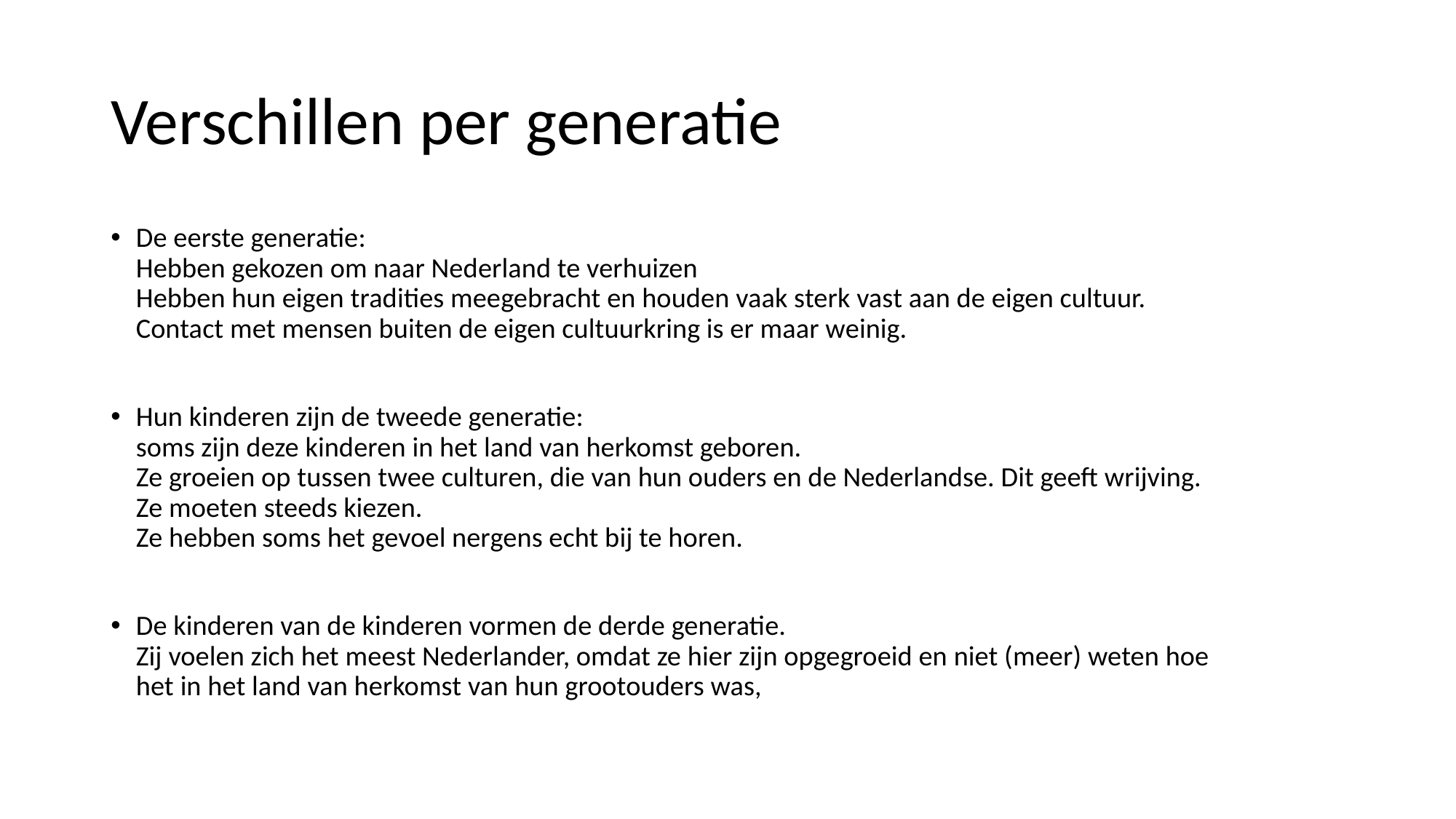

# Verschillen per generatie
De eerste generatie:
Hebben gekozen om naar Nederland te verhuizen
Hebben hun eigen tradities meegebracht en houden vaak sterk vast aan de eigen cultuur.
Contact met mensen buiten de eigen cultuurkring is er maar weinig.

Hun kinderen zijn de tweede generatie:
soms zijn deze kinderen in het land van herkomst geboren.
Ze groeien op tussen twee culturen, die van hun ouders en de Nederlandse. Dit geeft wrijving.
Ze moeten steeds kiezen.
Ze hebben soms het gevoel nergens echt bij te horen.

De kinderen van de kinderen vormen de derde generatie.
Zij voelen zich het meest Nederlander, omdat ze hier zijn opgegroeid en niet (meer) weten hoe
het in het land van herkomst van hun grootouders was,